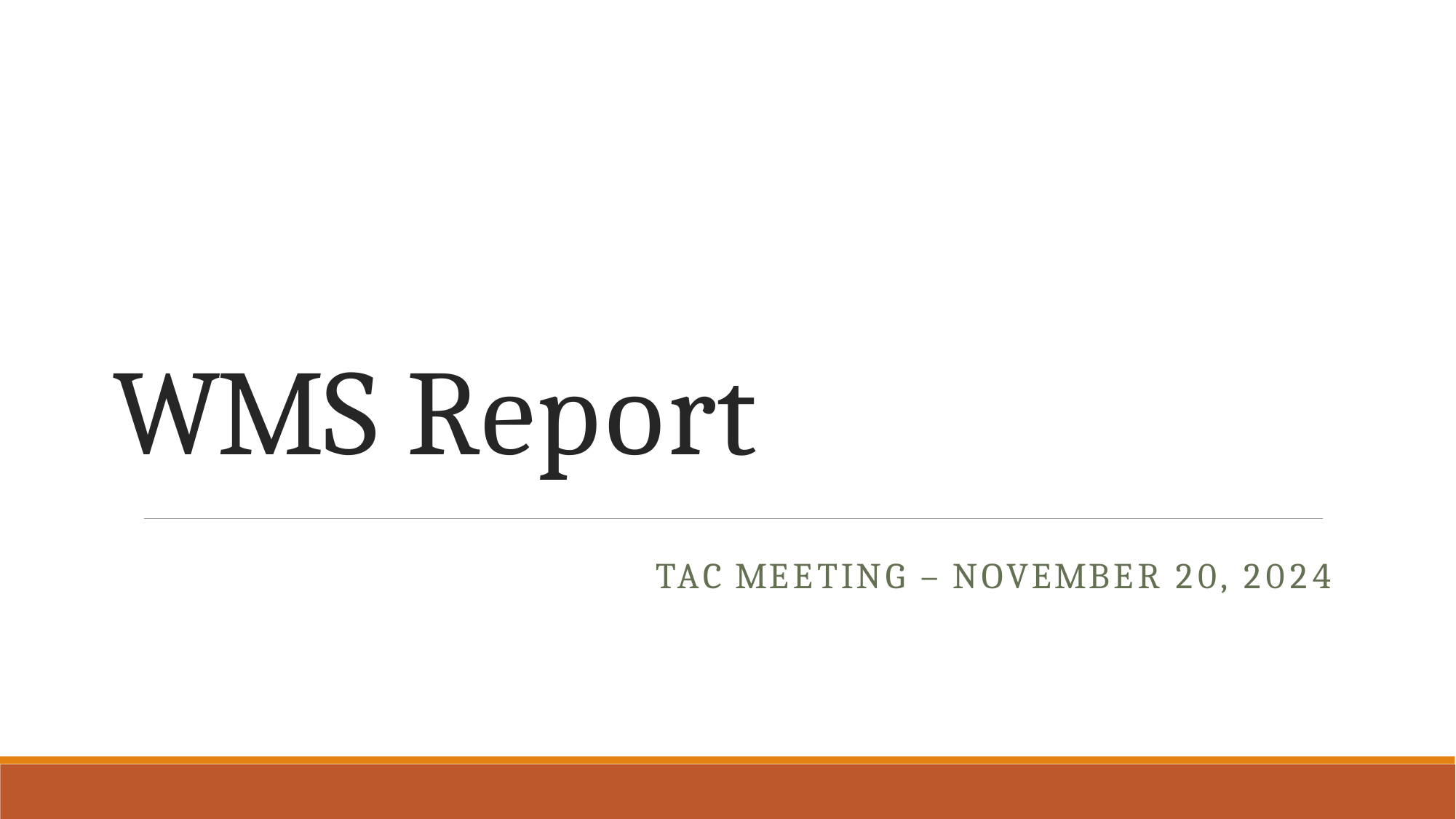

# WMS Report
TAC Meeting – November 20, 2024